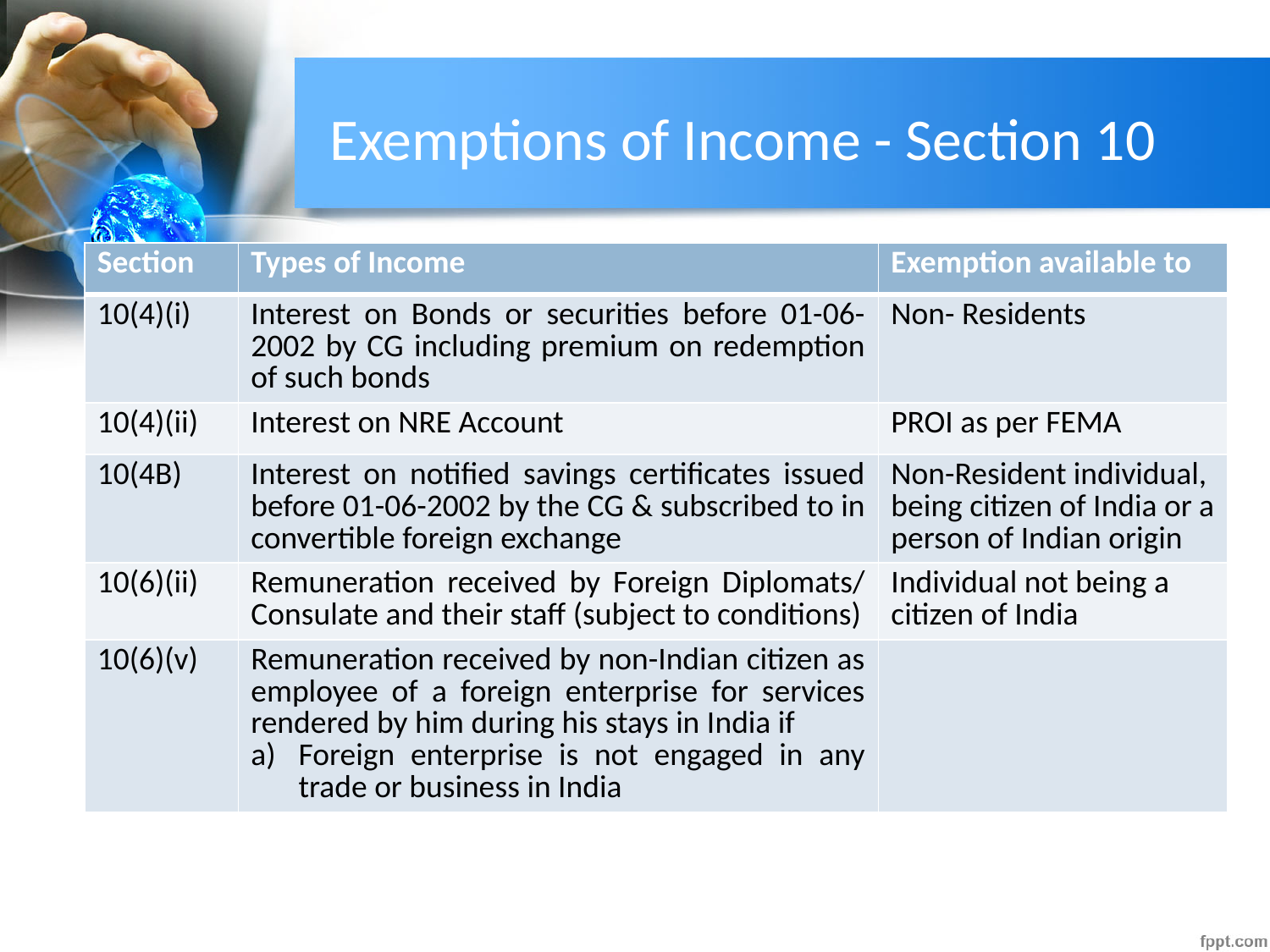

# Exemptions of Income - Section 10
| Section | Types of Income | Exemption available to |
| --- | --- | --- |
| 10(4)(i) | Interest on Bonds or securities before 01-06-2002 by CG including premium on redemption of such bonds | Non- Residents |
| 10(4)(ii) | Interest on NRE Account | PROI as per FEMA |
| 10(4B) | Interest on notified savings certificates issued before 01-06-2002 by the CG & subscribed to in convertible foreign exchange | Non-Resident individual, being citizen of India or a person of Indian origin |
| 10(6)(ii) | Remuneration received by Foreign Diplomats/ Consulate and their staff (subject to conditions) | Individual not being a citizen of India |
| 10(6)(v) | Remuneration received by non-Indian citizen as employee of a foreign enterprise for services rendered by him during his stays in India if Foreign enterprise is not engaged in any trade or business in India |  |